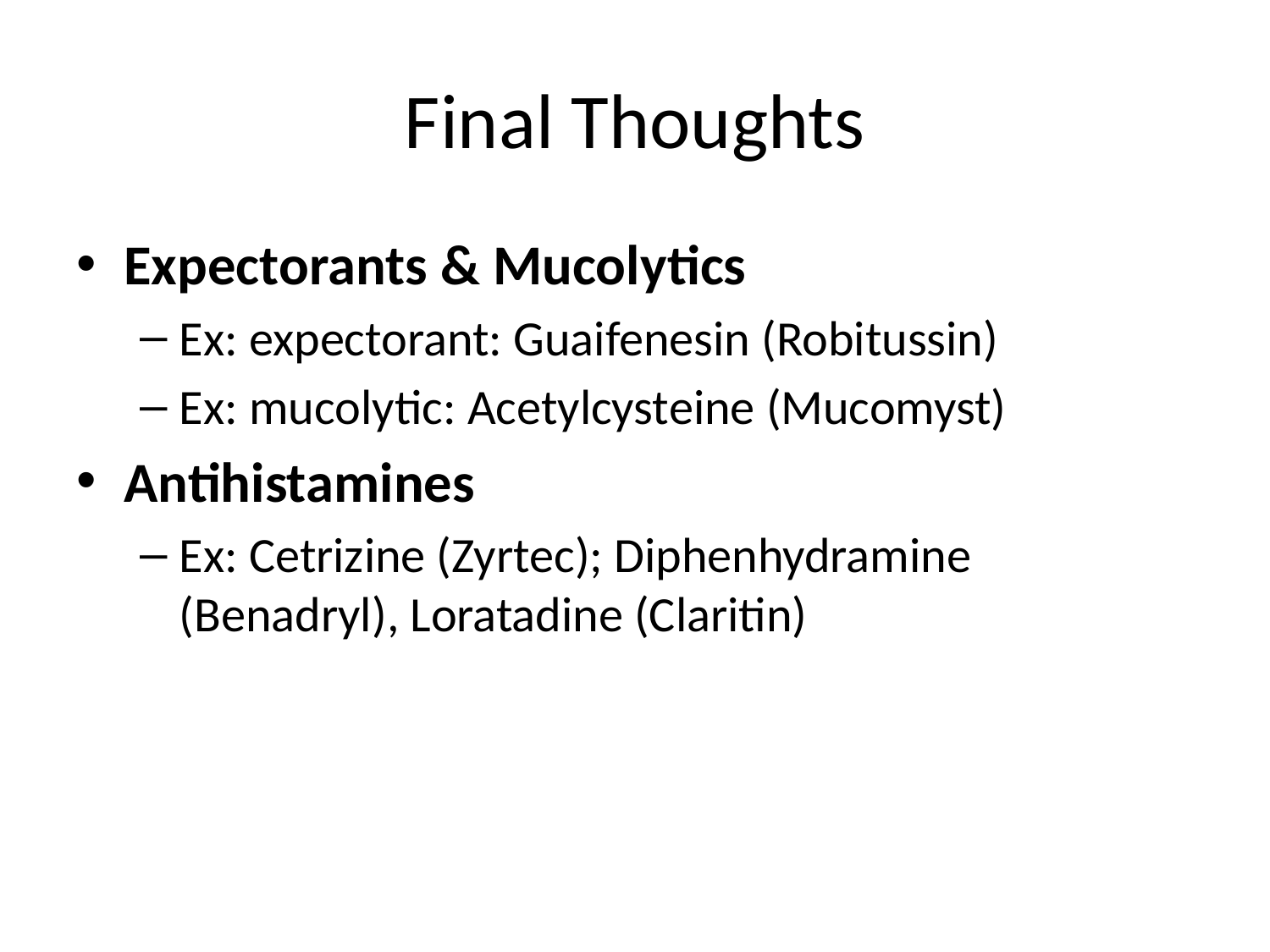

# Final Thoughts
Expectorants & Mucolytics
Ex: expectorant: Guaifenesin (Robitussin)
Ex: mucolytic: Acetylcysteine (Mucomyst)
Antihistamines
Ex: Cetrizine (Zyrtec); Diphenhydramine (Benadryl), Loratadine (Claritin)